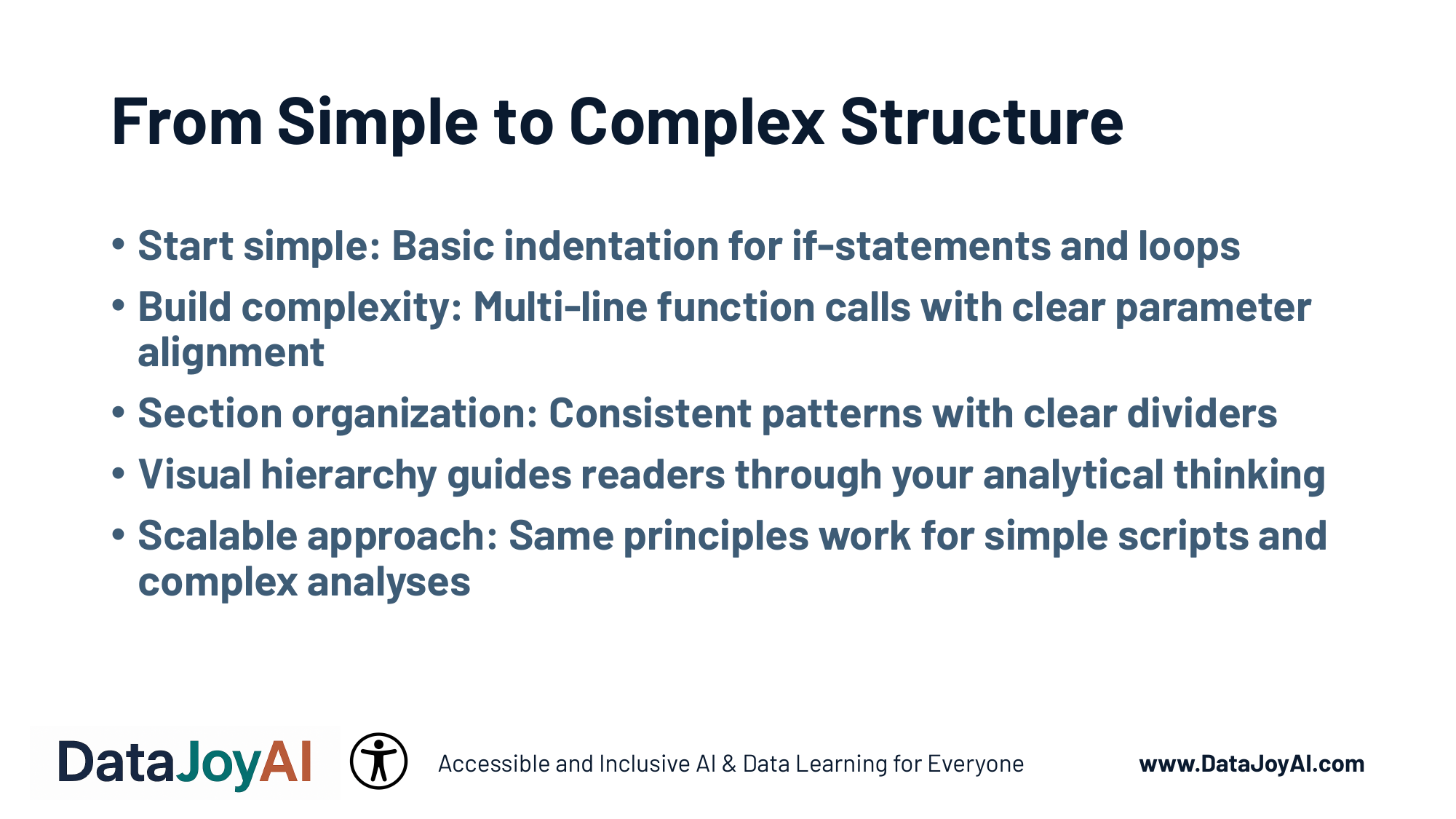

# From Simple to Complex Structure
Start simple: Basic indentation for if-statements and loops
Build complexity: Multi-line function calls with clear parameter alignment
Section organization: Consistent patterns with clear dividers
Visual hierarchy guides readers through your analytical thinking
Scalable approach: Same principles work for simple scripts and complex analyses